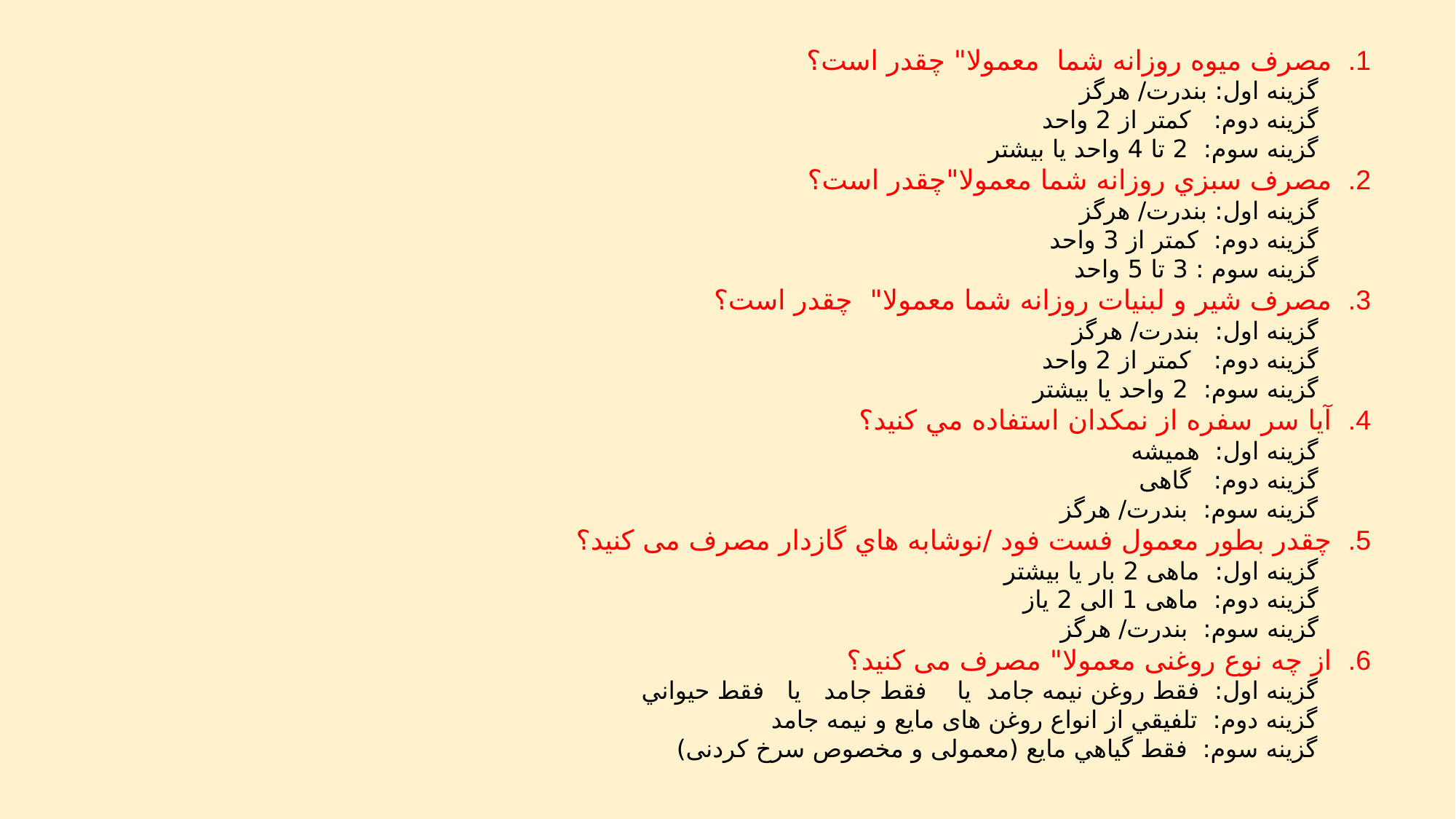

مصرف ميوه روزانه شما  معمولا" چقدر است؟
گزینه اول: بندرت/ هرگز
گزینه دوم:   کمتر از 2 واحد
گزینه سوم:  2 تا 4 واحد یا بیشتر
مصرف سبزي روزانه شما معمولا"چقدر است؟
گزینه اول: بندرت/ هرگز
گزینه دوم:  کمتر از 3 واحد
گزینه سوم : 3 تا 5 واحد
مصرف شير و لبنيات روزانه شما معمولا"  چقدر است؟
گزینه اول:  بندرت/ هرگز
گزینه دوم:   کمتر از 2 واحد
گزینه سوم:  2 واحد يا بيشتر
آيا سر سفره از نمكدان استفاده مي كنید؟
گزینه اول:  همیشه
گزینه دوم:   گاهی
گزینه سوم:  بندرت/ هرگز
چقدر بطور معمول فست فود /نوشابه هاي گازدار مصرف می کنید؟
گزینه اول:  ماهی 2 بار یا بیشتر
گزینه دوم:  ماهی 1 الی 2 یاز
گزینه سوم:  بندرت/ هرگز
از چه نوع روغنی معمولا" مصرف می کنید؟
گزینه اول:  فقط روغن نيمه جامد  یا    فقط‌ جامد   يا   فقط حيواني
گزینه دوم:  تلفيقي از انواع روغن های مایع و نیمه جامد
گزینه سوم:  فقط گياهي مايع (معمولی و مخصوص سرخ کردنی)